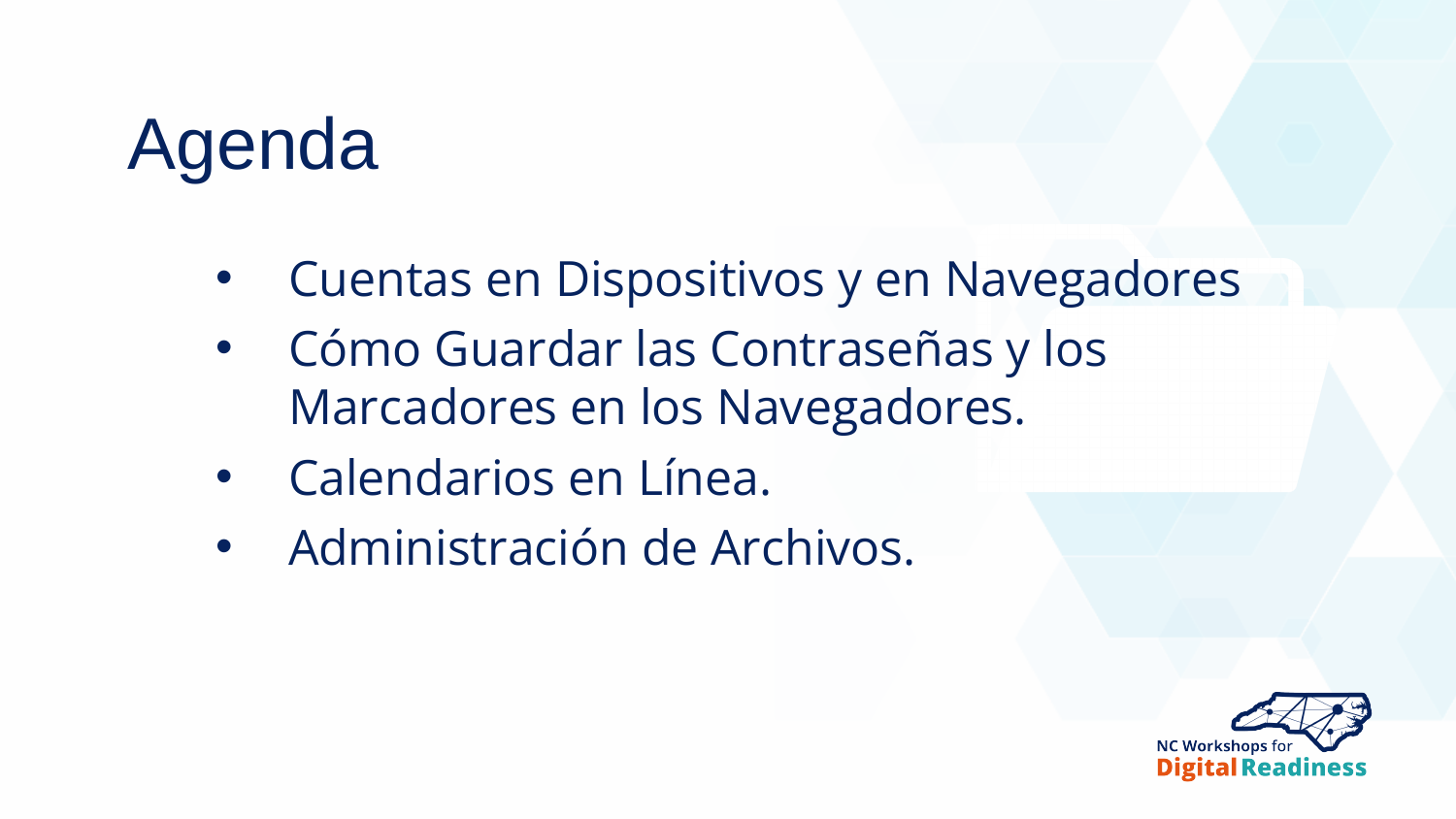

# Agenda
Cuentas en Dispositivos y en Navegadores
Cómo Guardar las Contraseñas y los Marcadores en los Navegadores.
Calendarios en Línea.
Administración de Archivos.